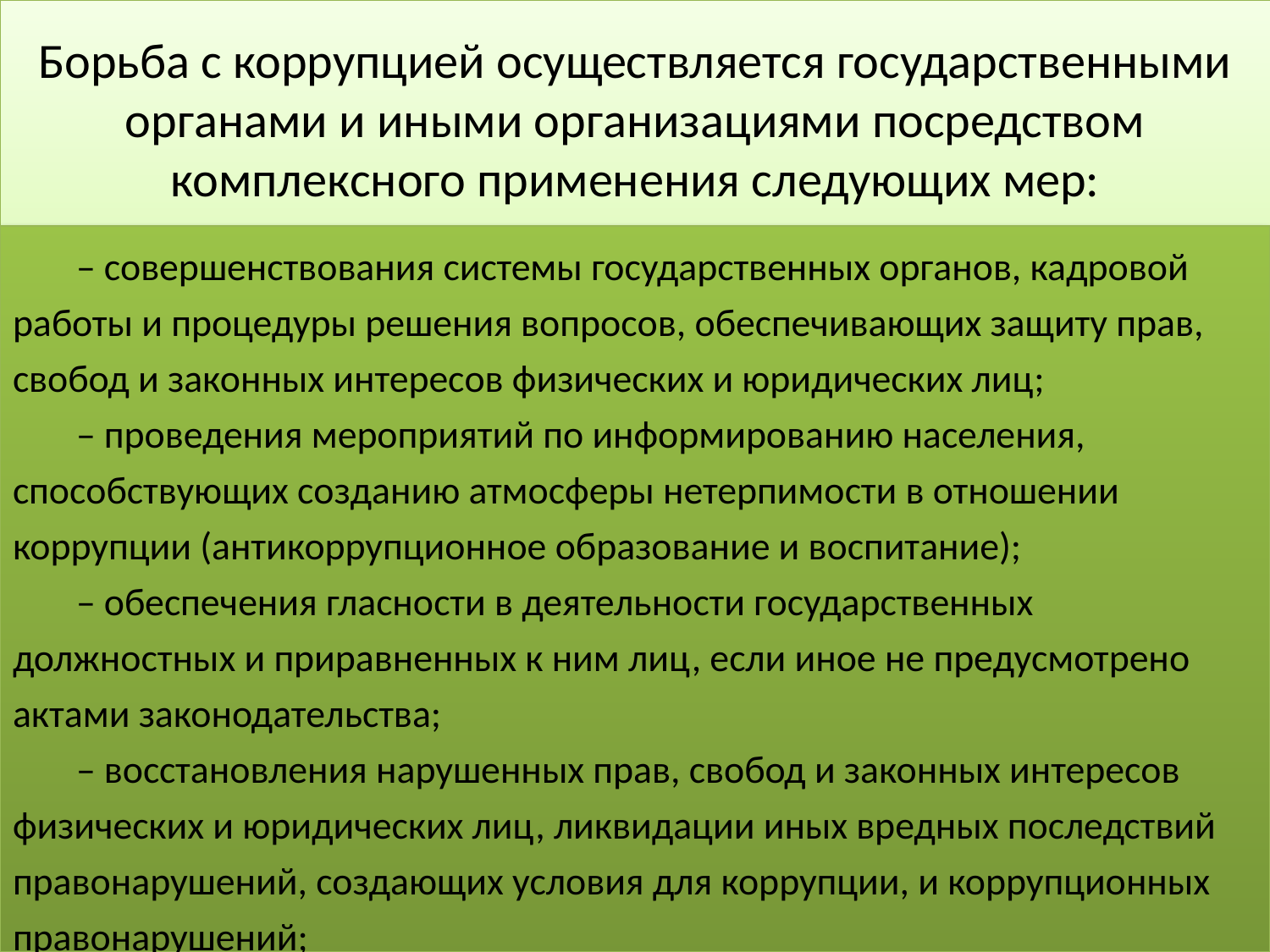

# Борьба с коррупцией осуществляется государственными органами и иными организациями посредством комплексного применения следующих мер:
– совершенствования системы государственных органов, кадровой работы и процедуры решения вопросов, обеспечивающих защиту прав, свобод и законных интересов физических и юридических лиц;
– проведения мероприятий по информированию населения, способствующих созданию атмосферы нетерпимости в отношении коррупции (антикоррупционное образование и воспитание);
– обеспечения гласности в деятельности государственных должностных и приравненных к ним лиц, если иное не предусмотрено актами законодательства;
– восстановления нарушенных прав, свобод и законных интересов физических и юридических лиц, ликвидации иных вредных последствий правонарушений, создающих условия для коррупции, и коррупционных правонарушений;